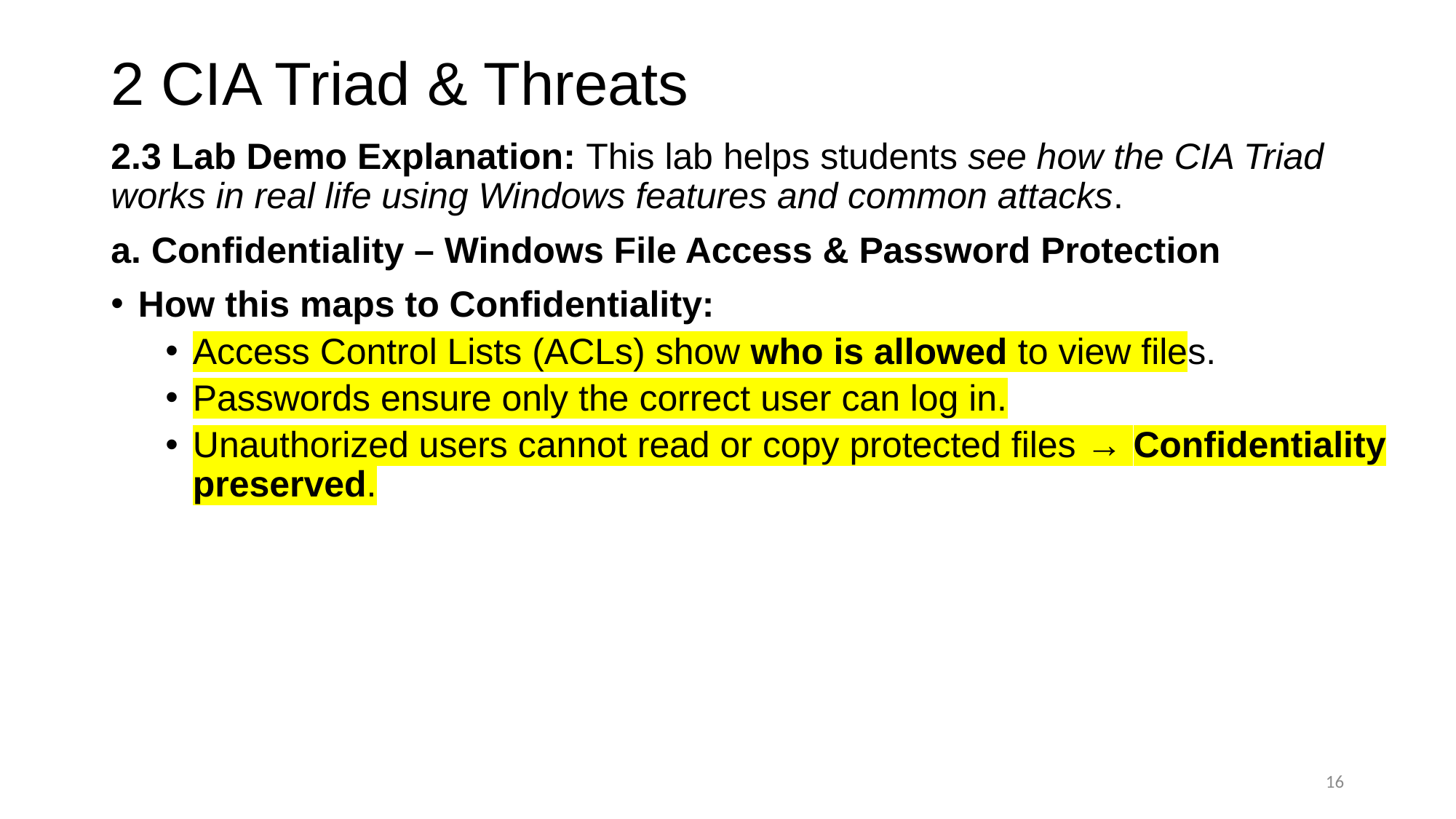

# 2 CIA Triad & Threats
2.3 Lab Demo Explanation: This lab helps students see how the CIA Triad works in real life using Windows features and common attacks.
a. Confidentiality – Windows File Access & Password Protection
How this maps to Confidentiality:
Access Control Lists (ACLs) show who is allowed to view files.
Passwords ensure only the correct user can log in.
Unauthorized users cannot read or copy protected files → Confidentiality preserved.

16